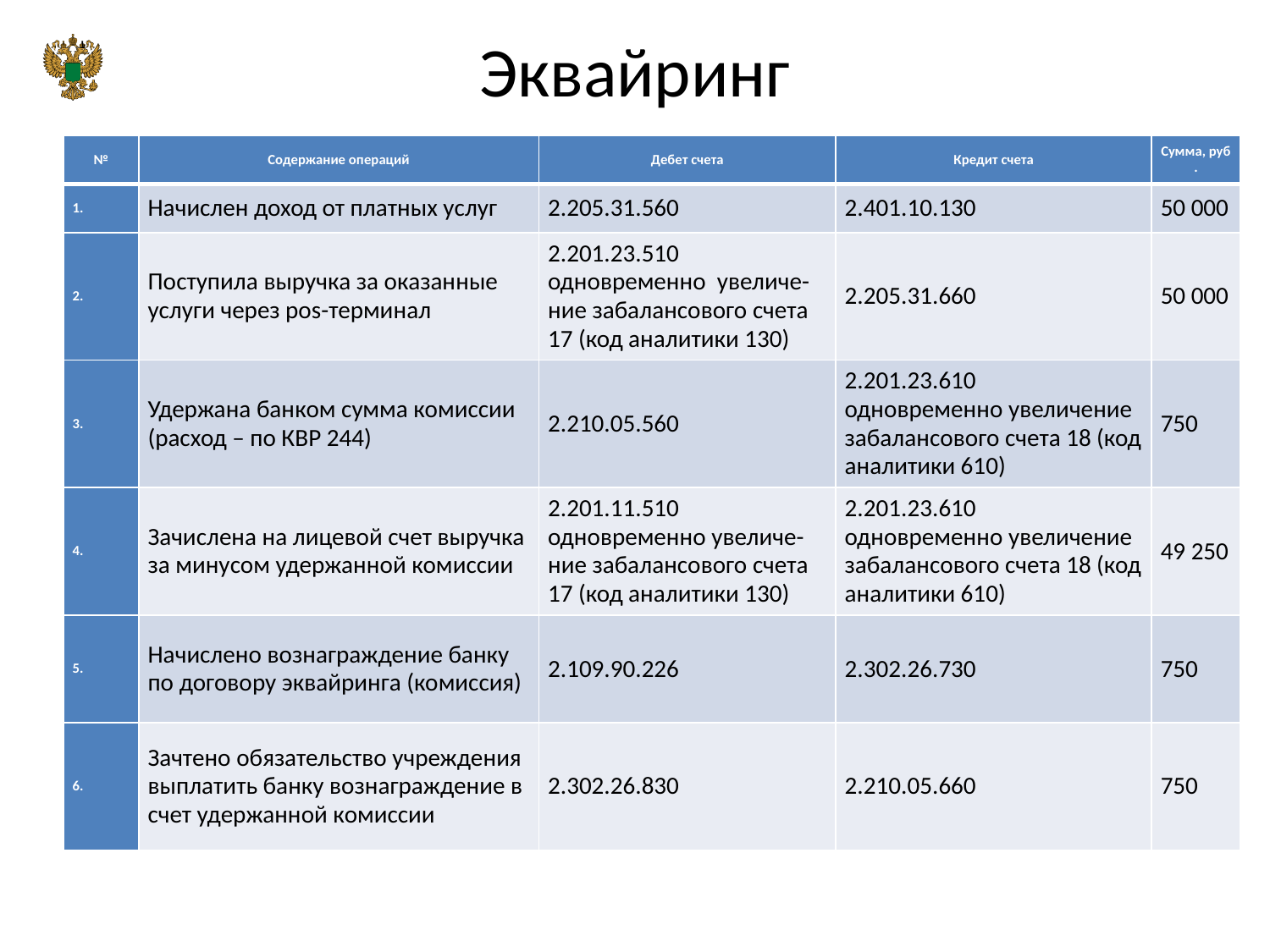

# Эквайринг
| № | Содержание операций | Дебет счета | Кредит счета | Сумма, руб. |
| --- | --- | --- | --- | --- |
| 1. | Начислен доход от платных услуг | 2.205.31.560 | 2.401.10.130 | 50 000 |
| 2. | Поступила выручка за оказанные услуги через pos-терминал | 2.201.23.510 одновременно увеличе-ние забалансового счета 17 (код аналитики 130) | 2.205.31.660 | 50 000 |
| 3. | Удержана банком сумма комиссии (расход – по КВР 244) | 2.210.05.560 | 2.201.23.610 одновременно увеличение забалансового счета 18 (код аналитики 610) | 750 |
| 4. | Зачислена на лицевой счет выручка за минусом удержанной комиссии | 2.201.11.510 одновременно увеличе-ние забалансового счета 17 (код аналитики 130) | 2.201.23.610 одновременно увеличение забалансового счета 18 (код аналитики 610) | 49 250 |
| 5. | Начислено вознаграждение банку по договору эквайринга (комиссия) | 2.109.90.226 | 2.302.26.730 | 750 |
| 6. | Зачтено обязательство учреждения выплатить банку вознаграждение в счет удержанной комиссии | 2.302.26.830 | 2.210.05.660 | 750 |
28